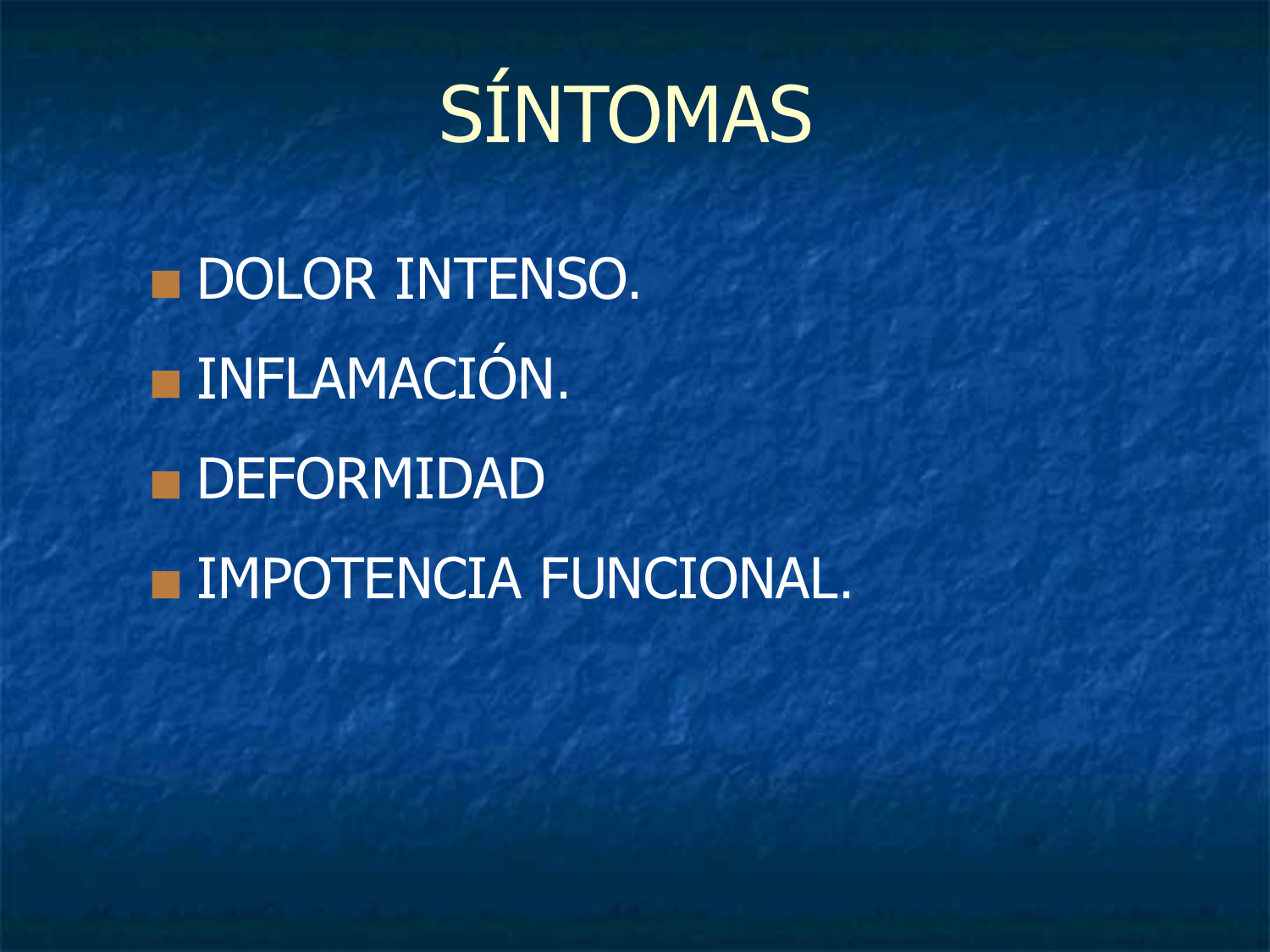

# SÍNTOMAS
DOLOR INTENSO.
INFLAMACIÓN.
DEFORMIDAD
IMPOTENCIA FUNCIONAL.